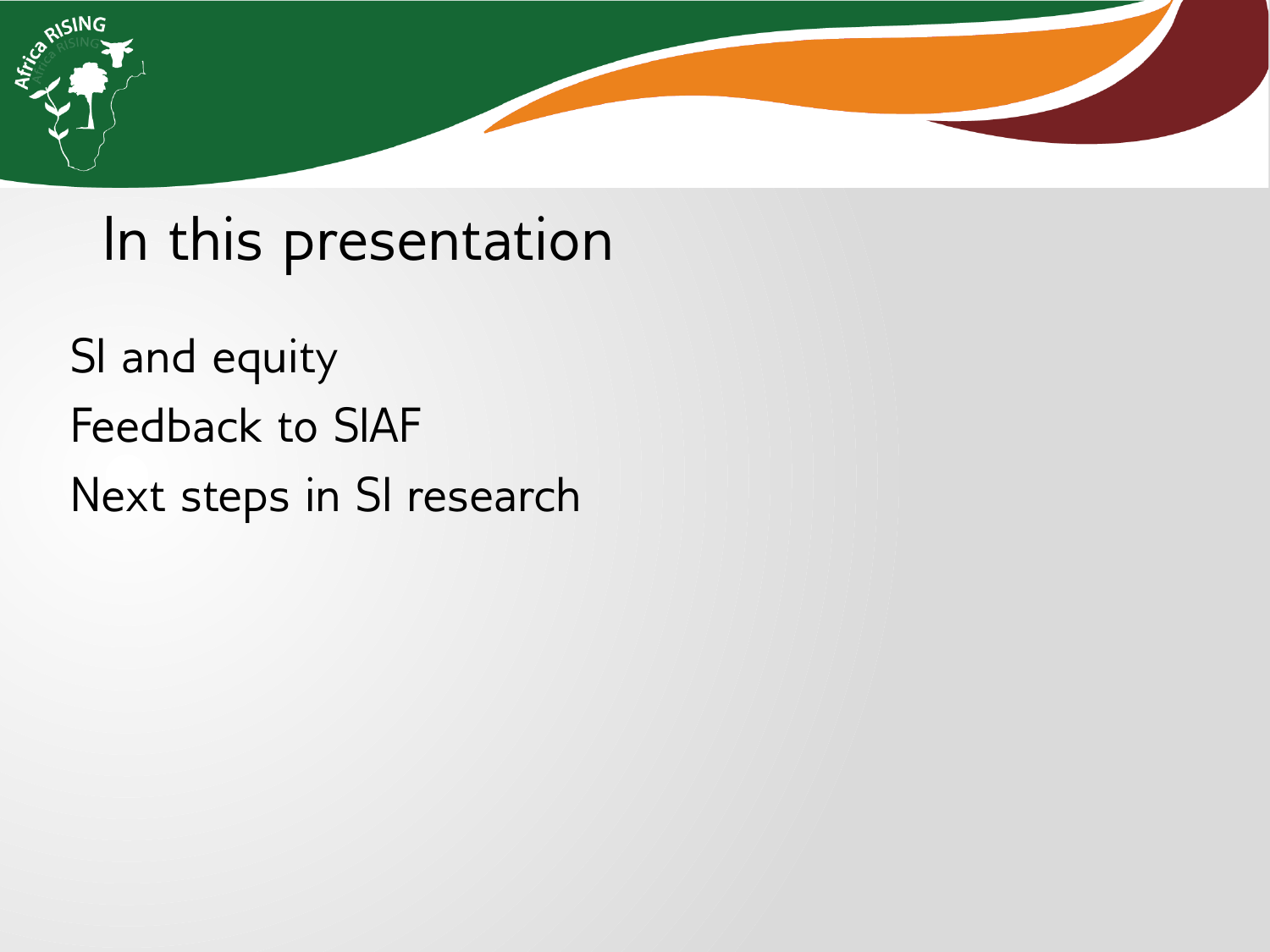

In this presentation
SI and equity
Feedback to SIAF
Next steps in SI research